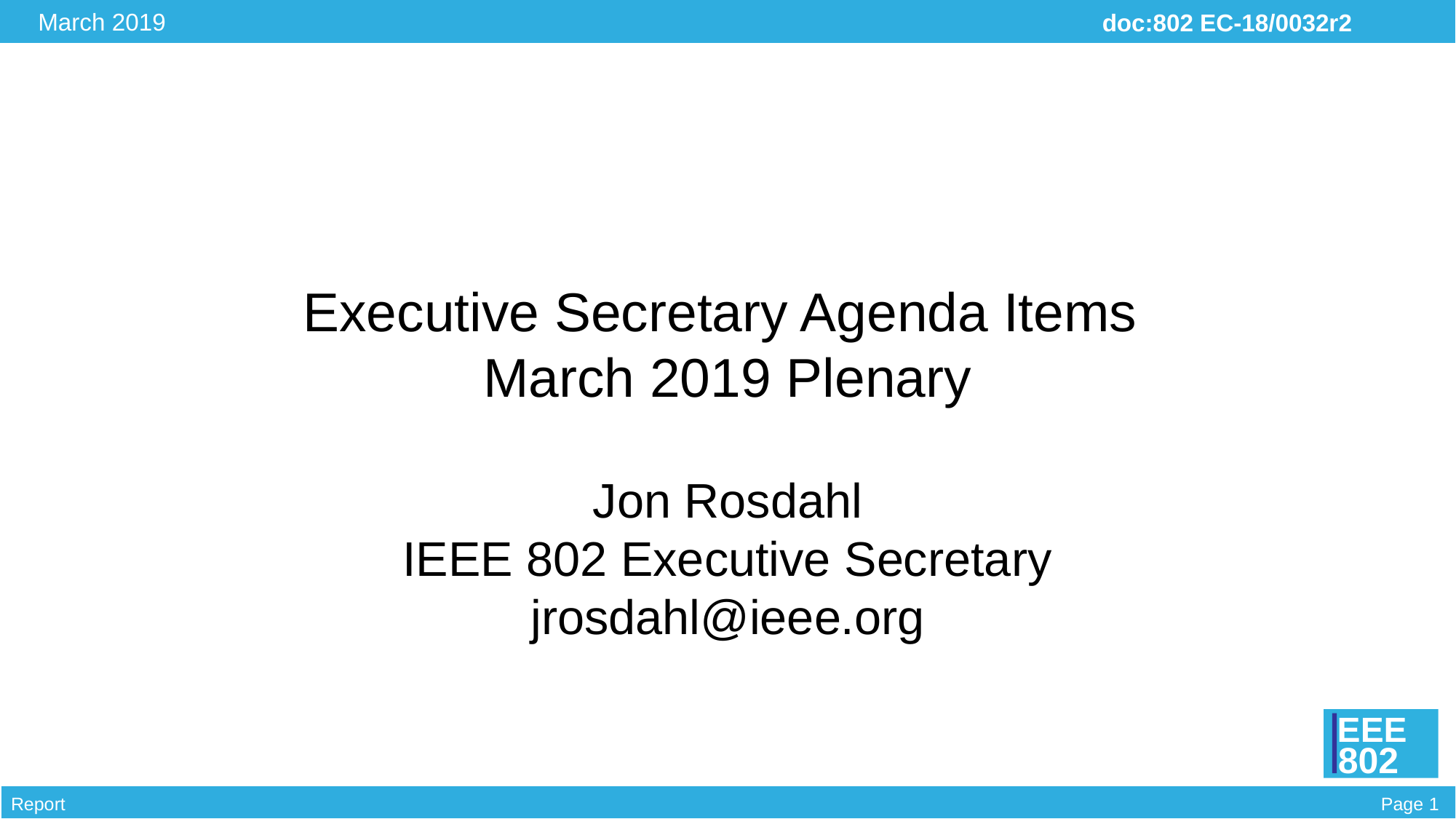

# Executive Secretary Agenda Items March 2019 Plenary
Jon Rosdahl
IEEE 802 Executive Secretary
jrosdahl@ieee.org